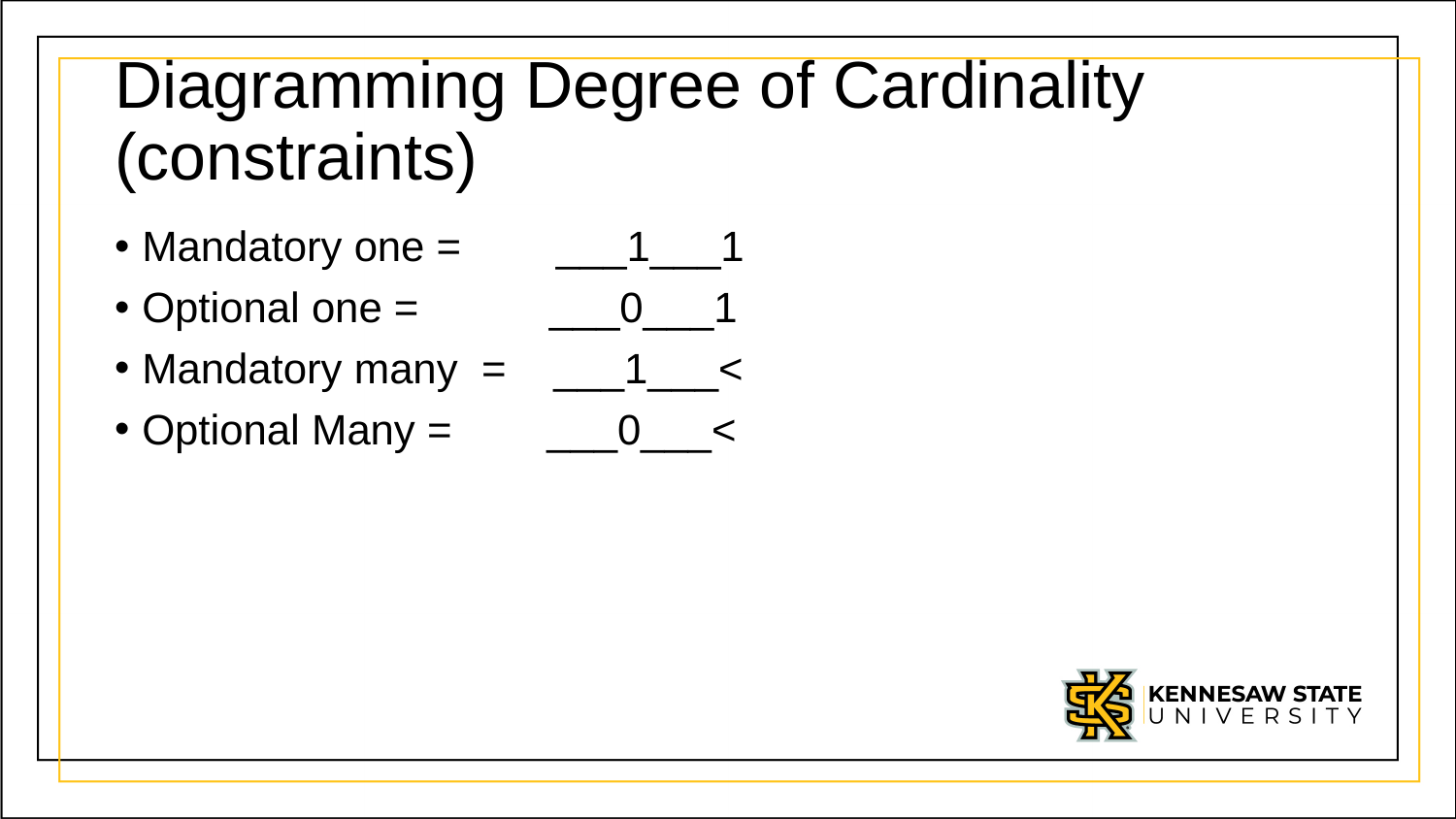

# Diagramming Degree of Cardinality (constraints)
Mandatory one =        ___1___1
Optional one =           ___0___1
Mandatory many  =    ___1___<
Optional Many =        ___0___<